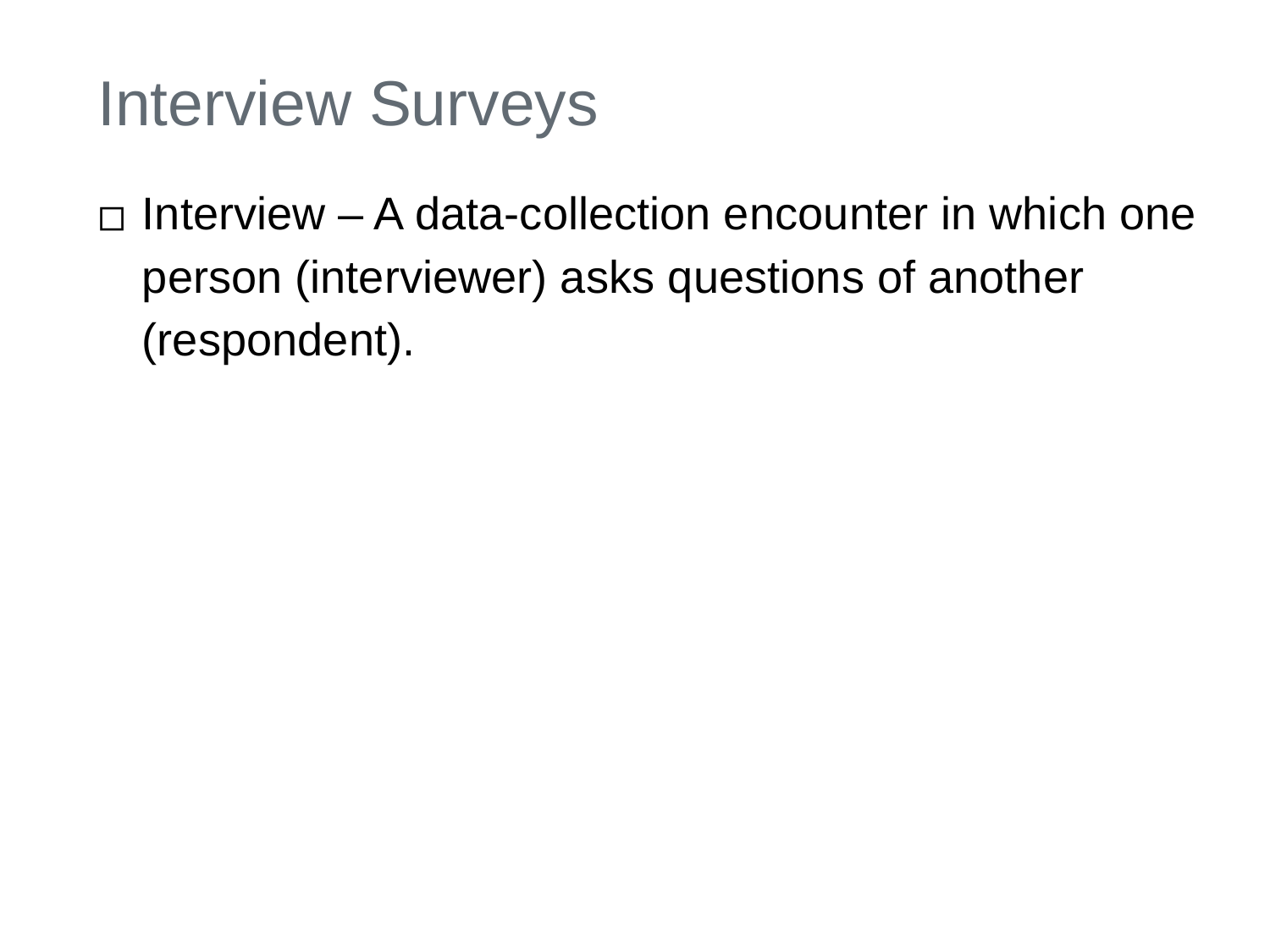

# Interview Surveys
Interview – A data-collection encounter in which one person (interviewer) asks questions of another (respondent).